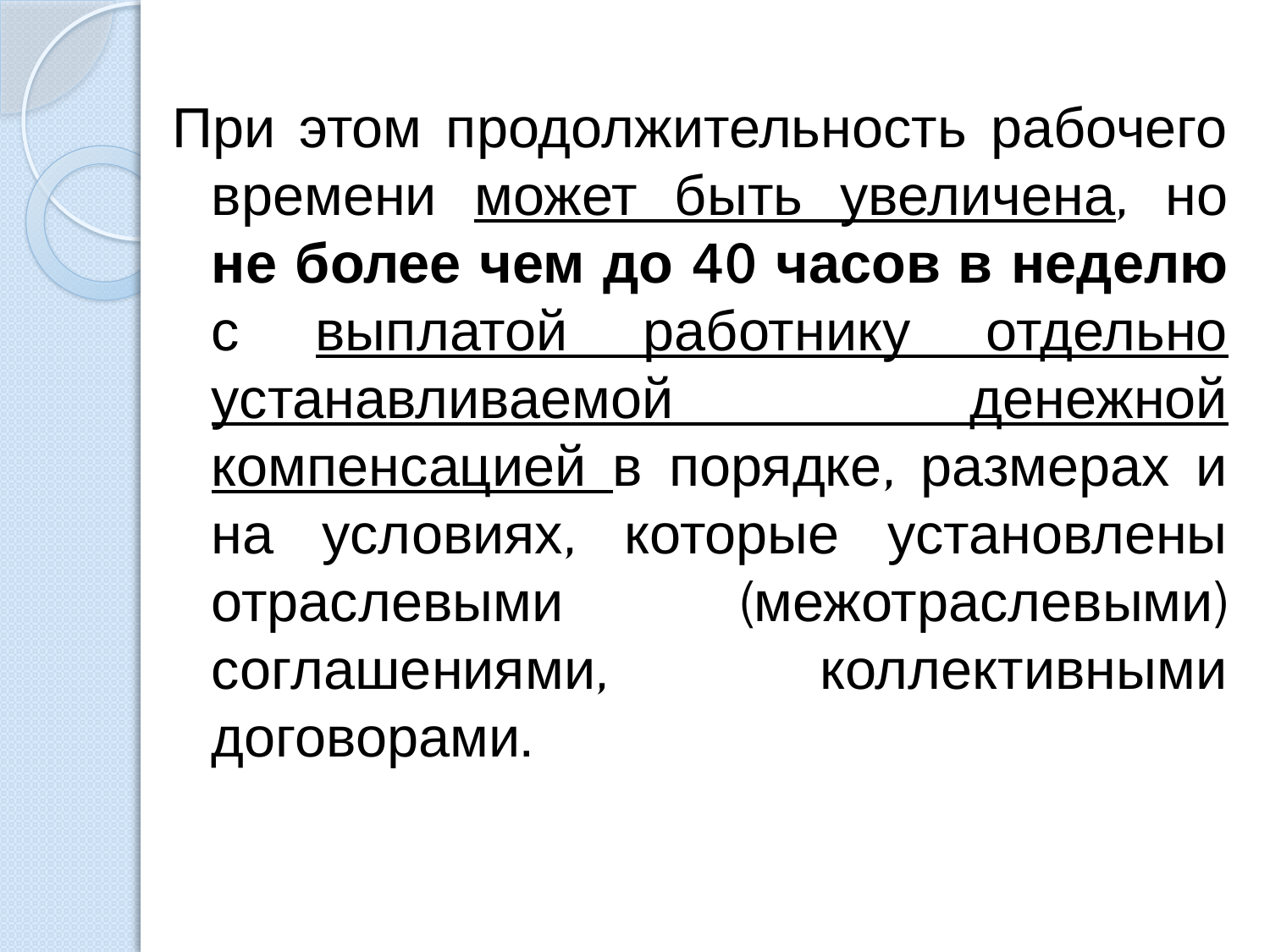

При этом продолжительность рабочего времени может быть увеличена, но не более чем до 40 часов в неделю с выплатой работнику отдельно устанавливаемой денежной компенсацией в порядке, размерах и на условиях, которые установлены отраслевыми (межотраслевыми) соглашениями, коллективными договорами.